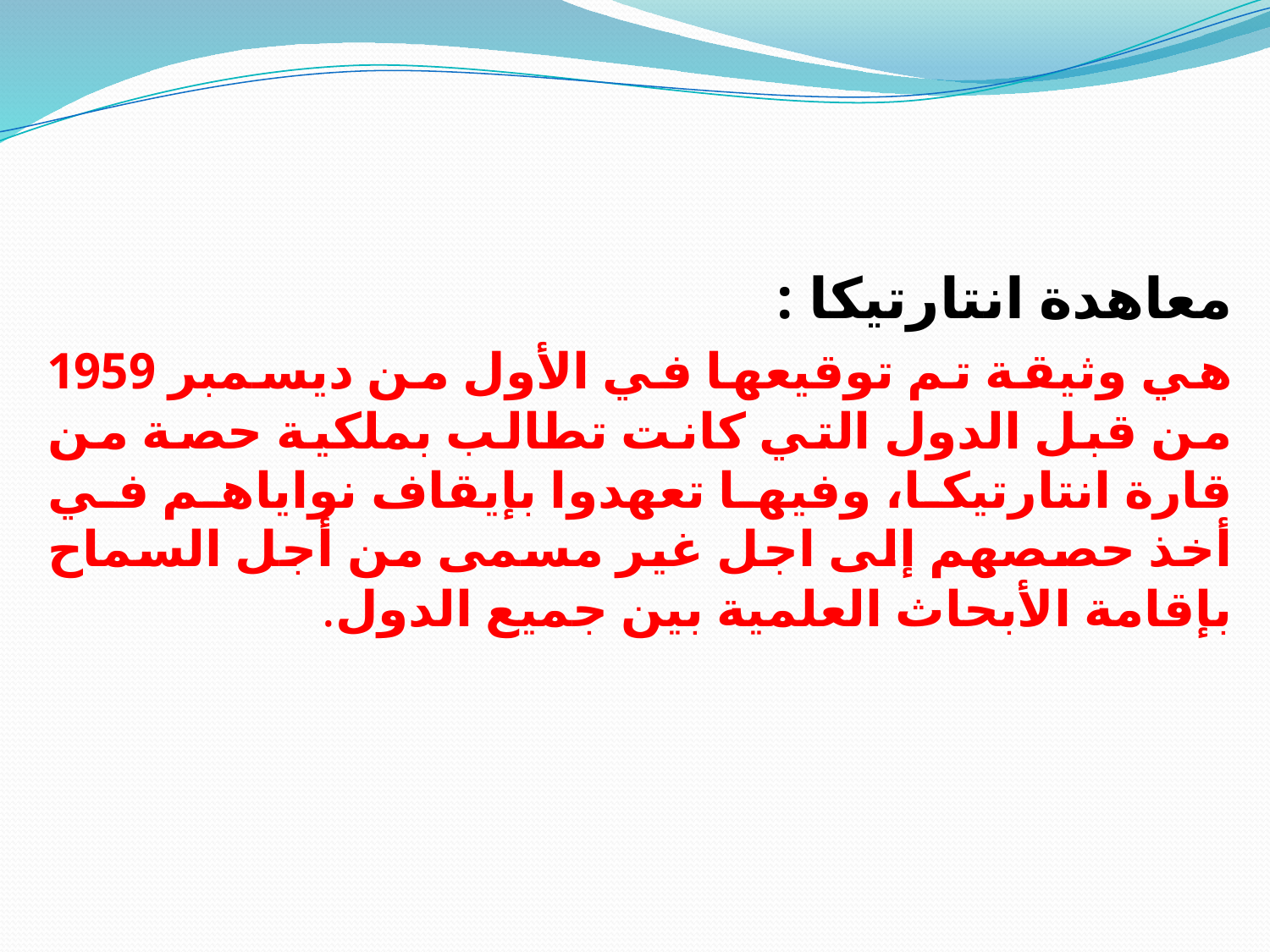

معاهدة انتارتيكا :
هي وثيقة تم توقيعها في الأول من ديسمبر 1959 من قبل الدول التي كانت تطالب بملكية حصة من قارة انتارتيكا، وفيها تعهدوا بإيقاف نواياهم في أخذ حصصهم إلى اجل غير مسمى من أجل السماح بإقامة الأبحاث العلمية بين جميع الدول.